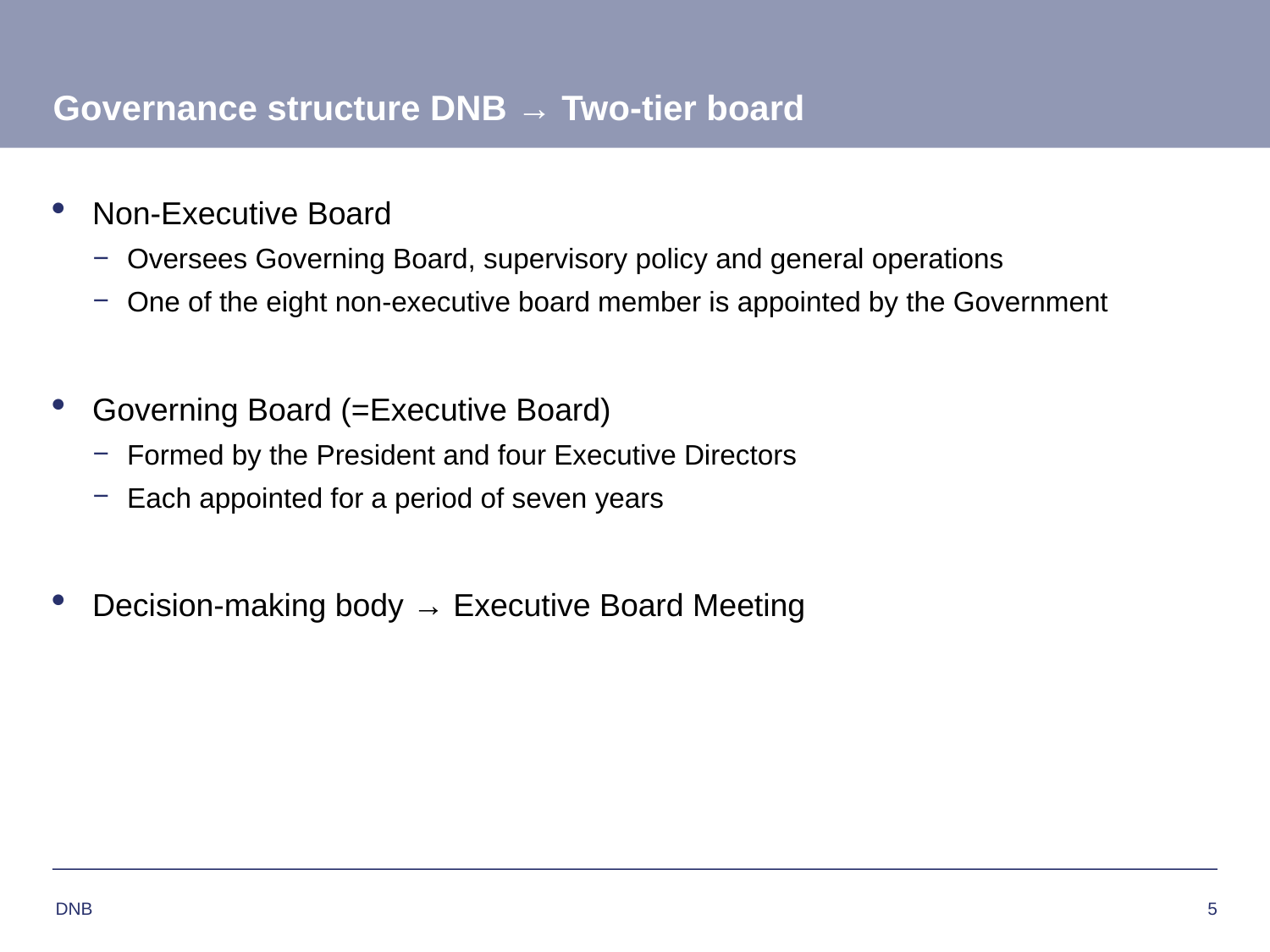

# Governance structure DNB → Two-tier board
Non-Executive Board
Oversees Governing Board, supervisory policy and general operations
One of the eight non-executive board member is appointed by the Government

Governing Board (=Executive Board)
Formed by the President and four Executive Directors
Each appointed for a period of seven years

Decision-making body → Executive Board Meeting